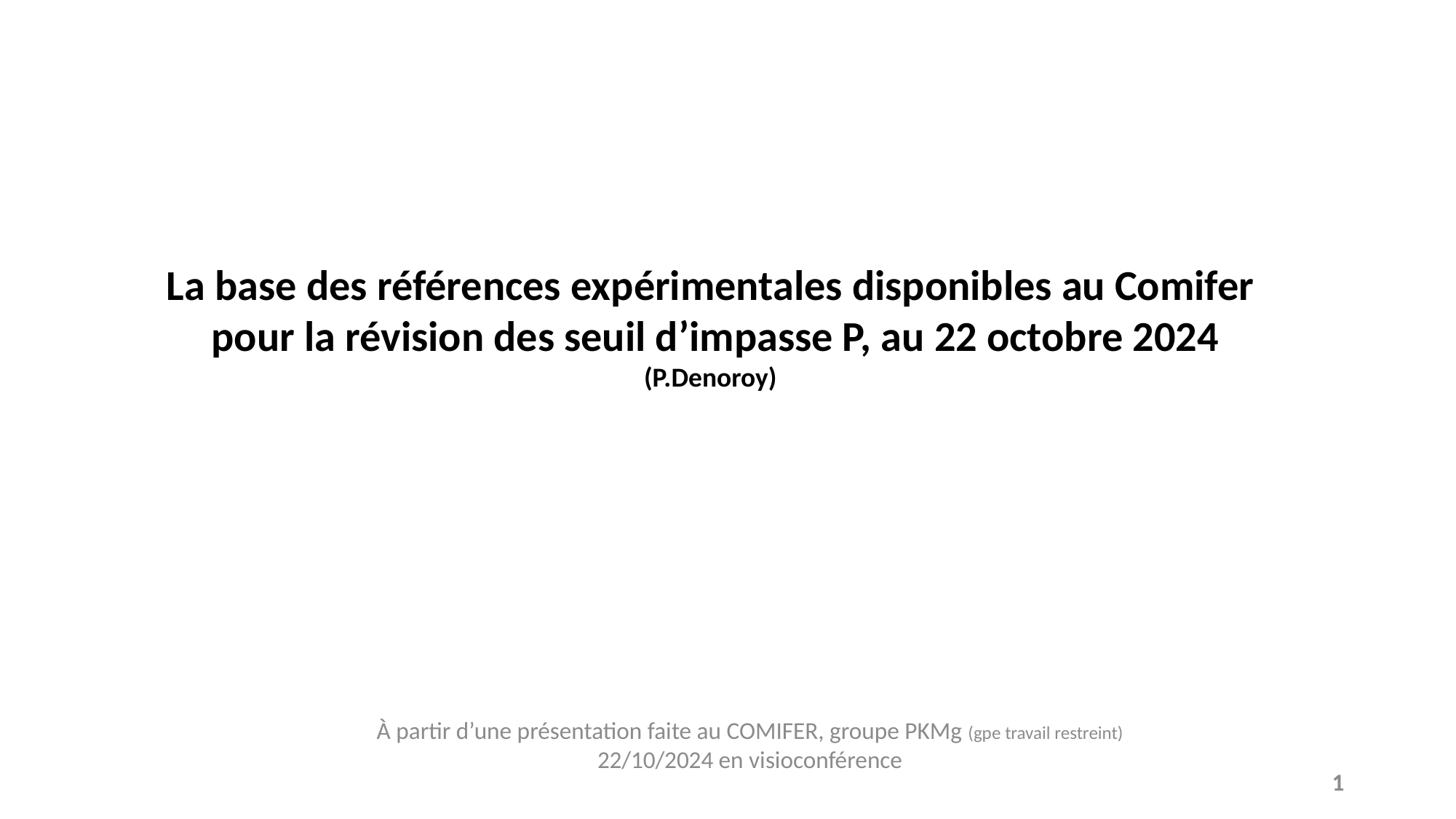

La base des références expérimentales disponibles au Comifer
 pour la révision des seuil d’impasse P, au 22 octobre 2024
(P.Denoroy)
À partir d’une présentation faite au COMIFER, groupe PKMg (gpe travail restreint) 22/10/2024 en visioconférence
1